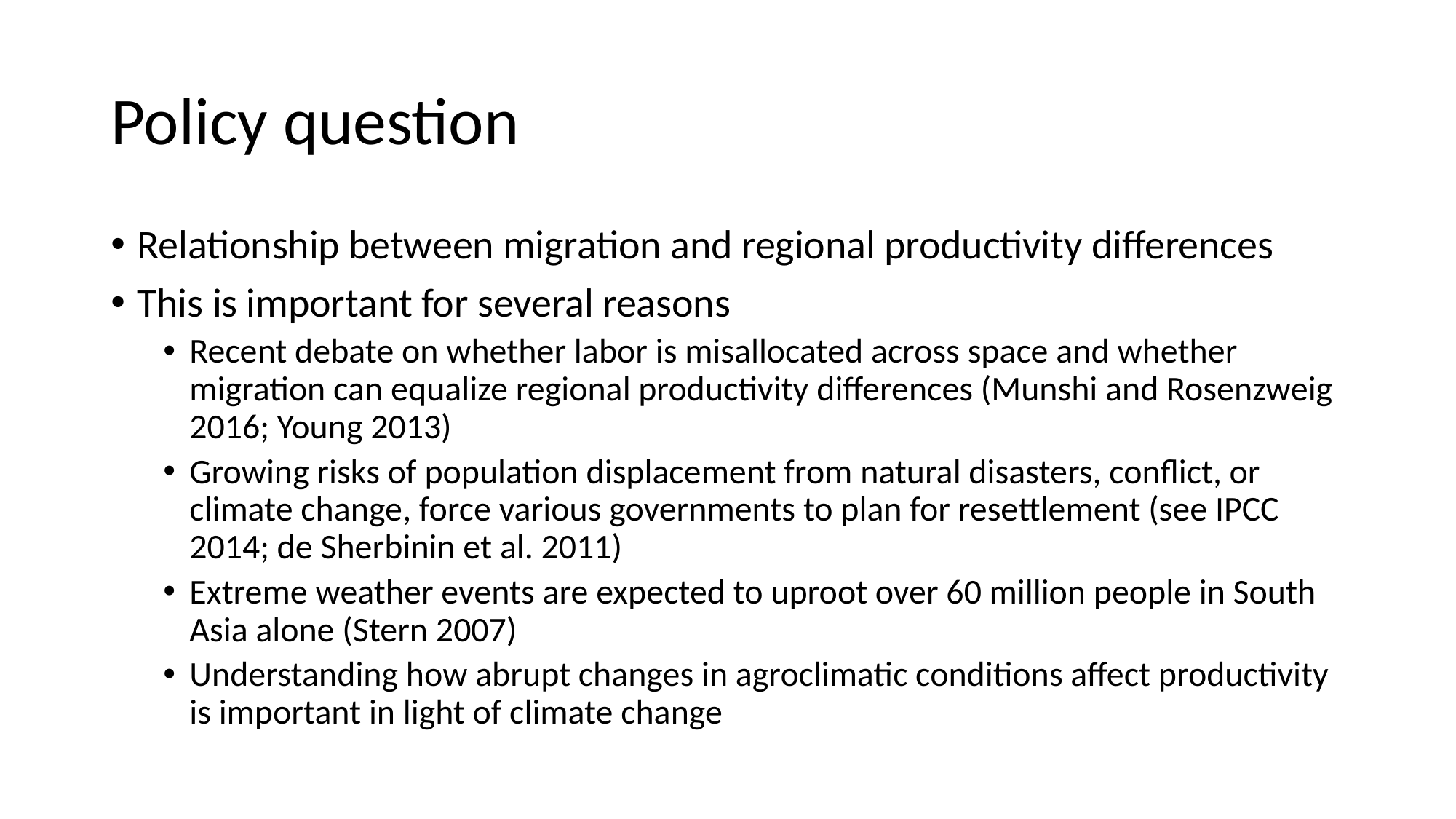

# Policy question
Relationship between migration and regional productivity differences
This is important for several reasons
Recent debate on whether labor is misallocated across space and whether migration can equalize regional productivity differences (Munshi and Rosenzweig 2016; Young 2013)
Growing risks of population displacement from natural disasters, conflict, or climate change, force various governments to plan for resettlement (see IPCC 2014; de Sherbinin et al. 2011)
Extreme weather events are expected to uproot over 60 million people in South Asia alone (Stern 2007)
Understanding how abrupt changes in agroclimatic conditions affect productivity is important in light of climate change